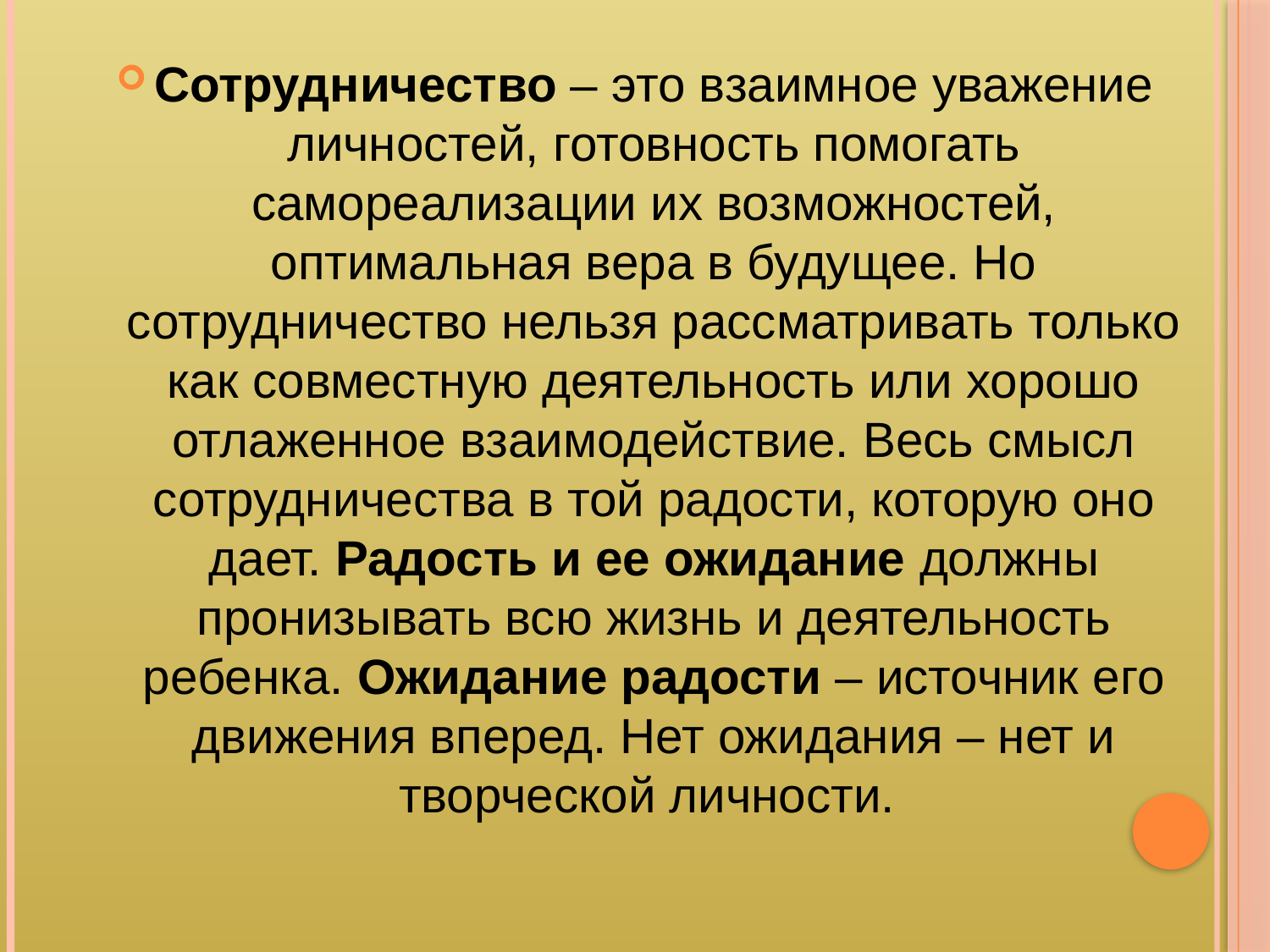

Сотрудничество – это взаимное уважение личностей, готовность помогать самореализации их возможностей, оптимальная вера в будущее. Но сотрудничество нельзя рассматривать только как совместную деятельность или хорошо отлаженное взаимодействие. Весь смысл сотрудничества в той радости, которую оно дает. Радость и ее ожидание должны пронизывать всю жизнь и деятельность ребенка. Ожидание радости – источник его движения вперед. Нет ожидания – нет и творческой личности.